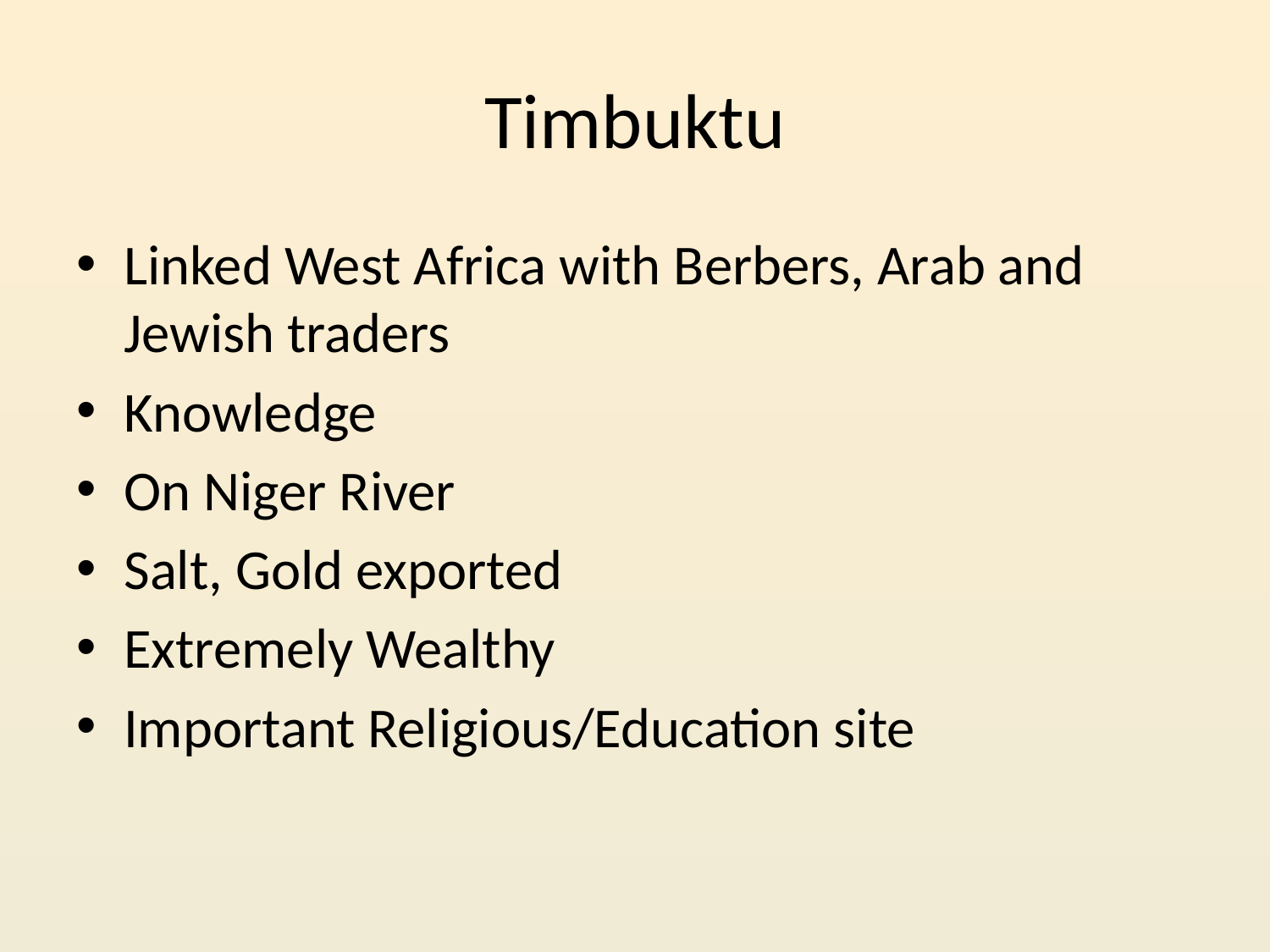

# Timbuktu
Linked West Africa with Berbers, Arab and Jewish traders
Knowledge
On Niger River
Salt, Gold exported
Extremely Wealthy
Important Religious/Education site